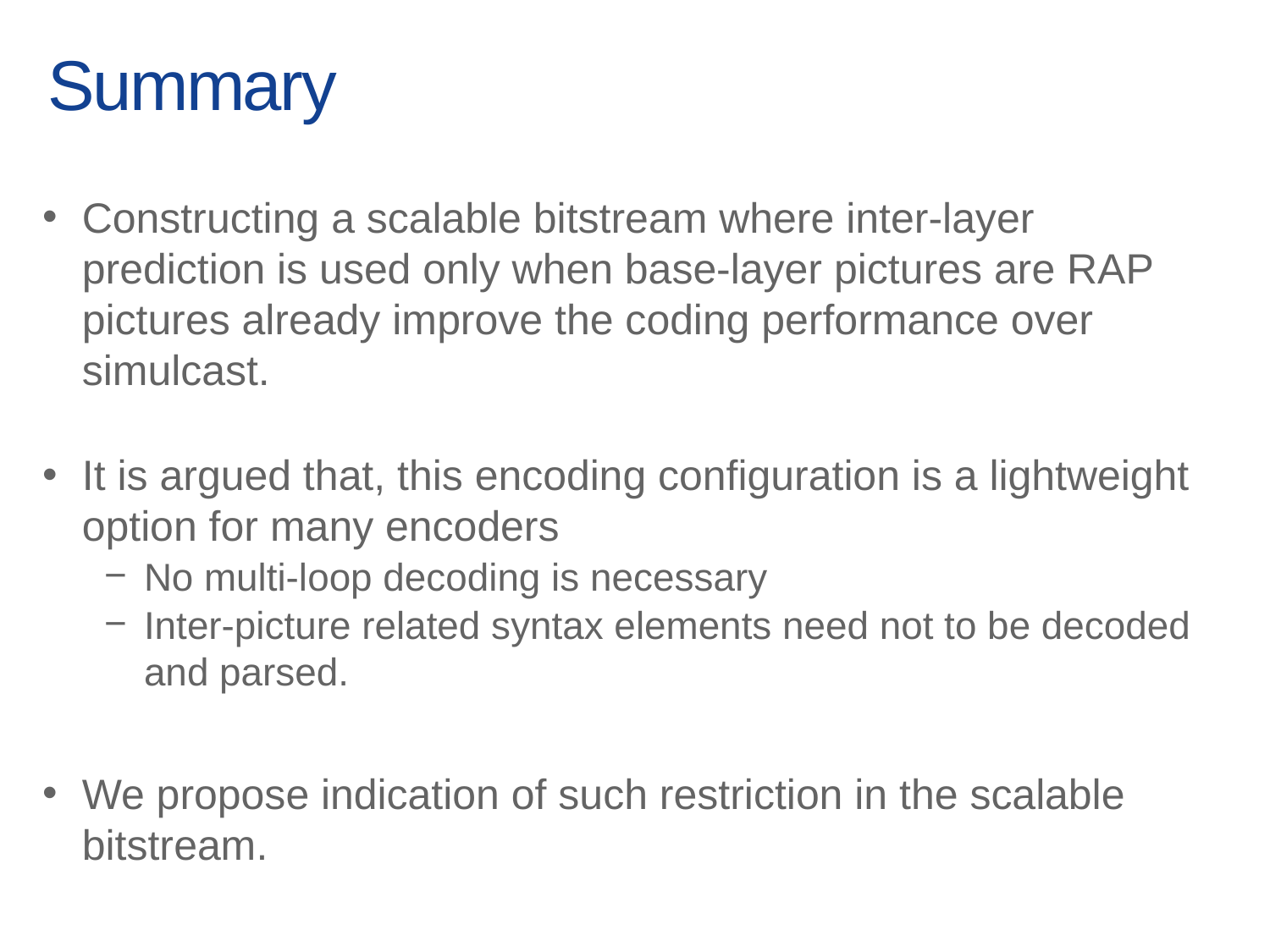

# Summary
Constructing a scalable bitstream where inter-layer prediction is used only when base-layer pictures are RAP pictures already improve the coding performance over simulcast.

It is argued that, this encoding configuration is a lightweight option for many encoders
No multi-loop decoding is necessary
Inter-picture related syntax elements need not to be decoded and parsed.

We propose indication of such restriction in the scalable bitstream.